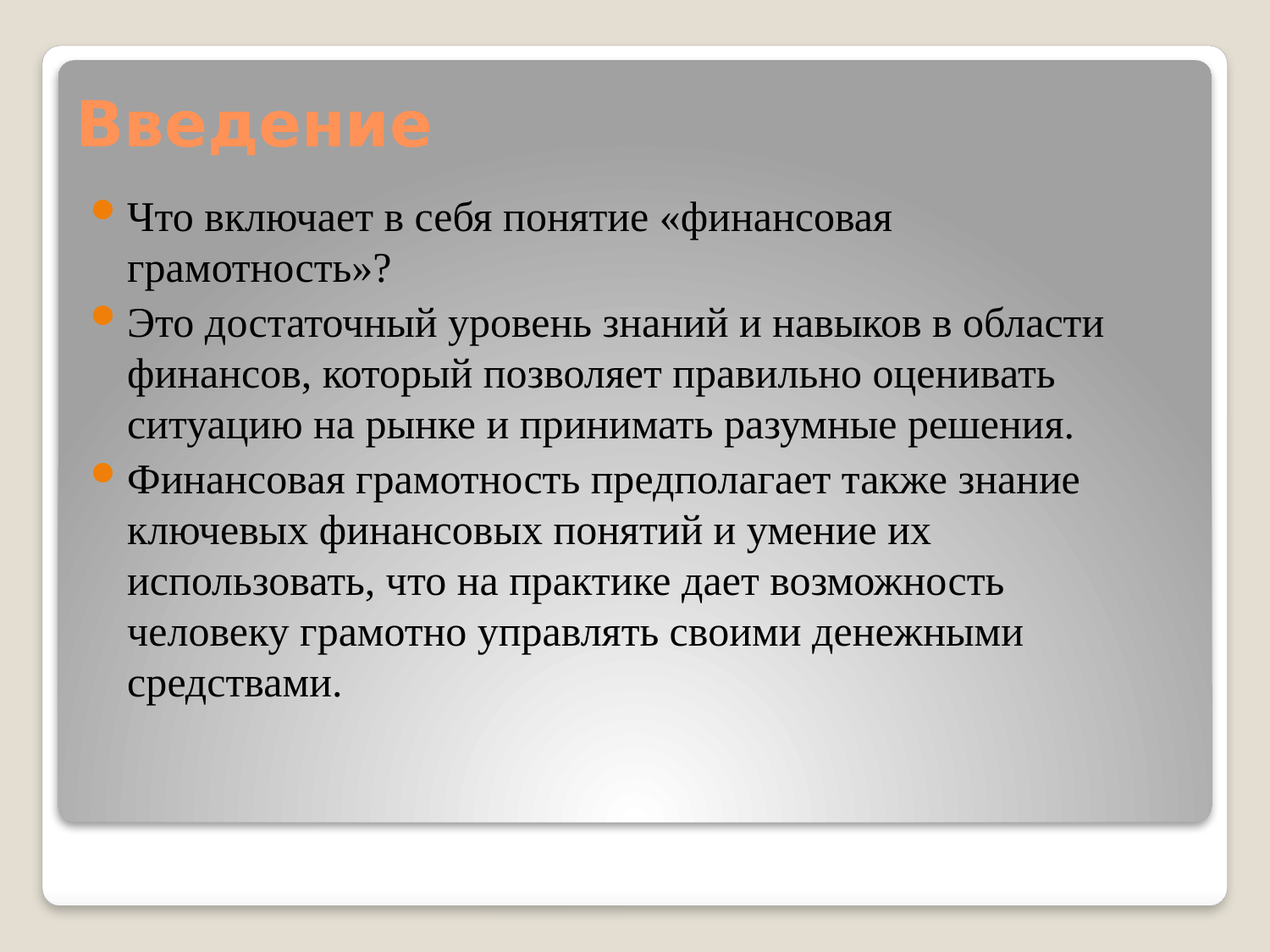

# Введение
Что включает в себя понятие «финансовая грамотность»?
Это достаточный уровень знаний и навыков в области финансов, который позволяет правильно оценивать ситуацию на рынке и принимать разумные решения.
Финансовая грамотность предполагает также знание ключевых финансовых понятий и умение их использовать, что на практике дает возможность человеку грамотно управлять своими денежными средствами.